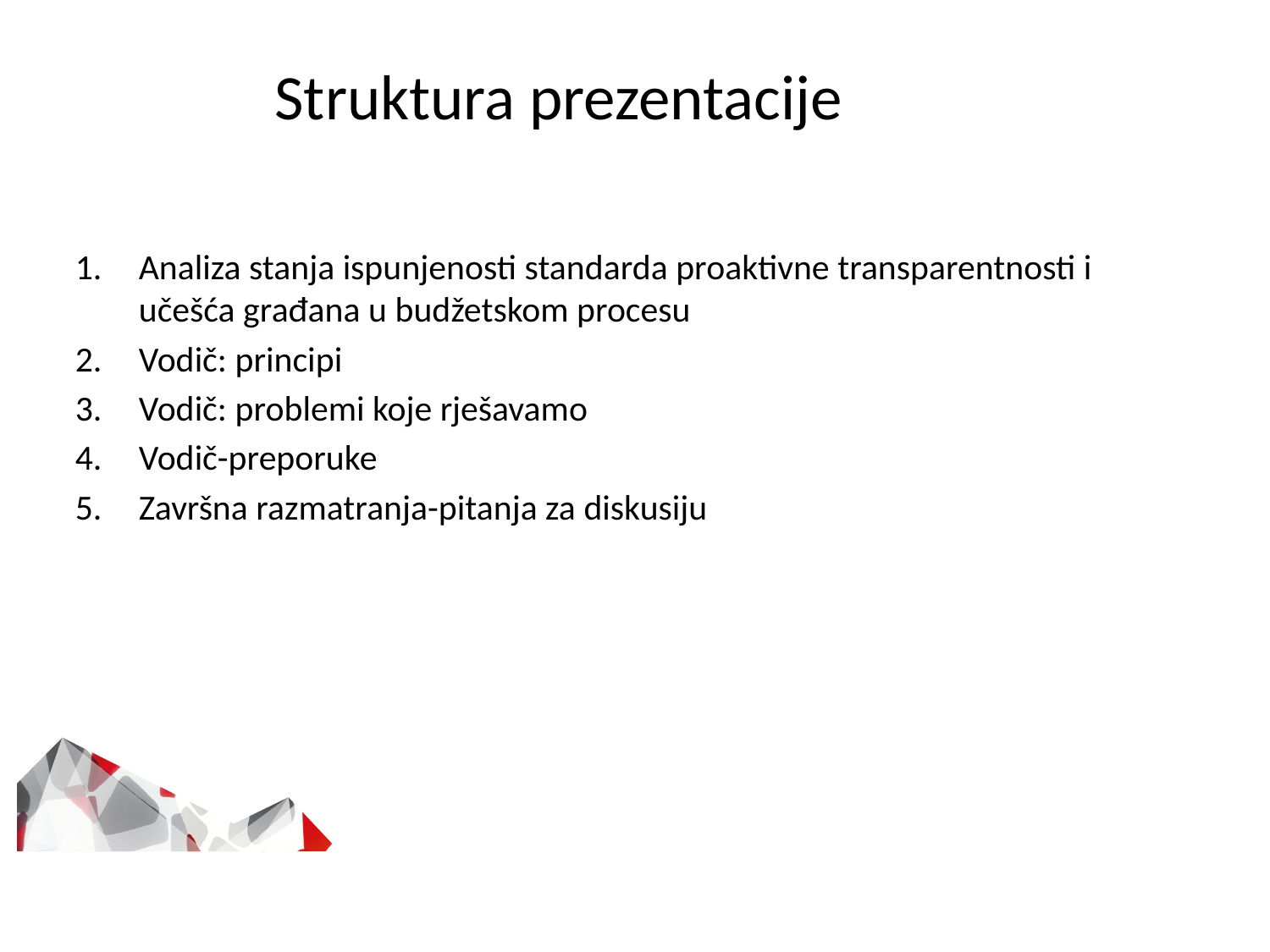

# Struktura prezentacije

Analiza stanja ispunjenosti standarda proaktivne transparentnosti i učešća građana u budžetskom procesu
Vodič: principi
Vodič: problemi koje rješavamo
Vodič-preporuke
Završna razmatranja-pitanja za diskusiju